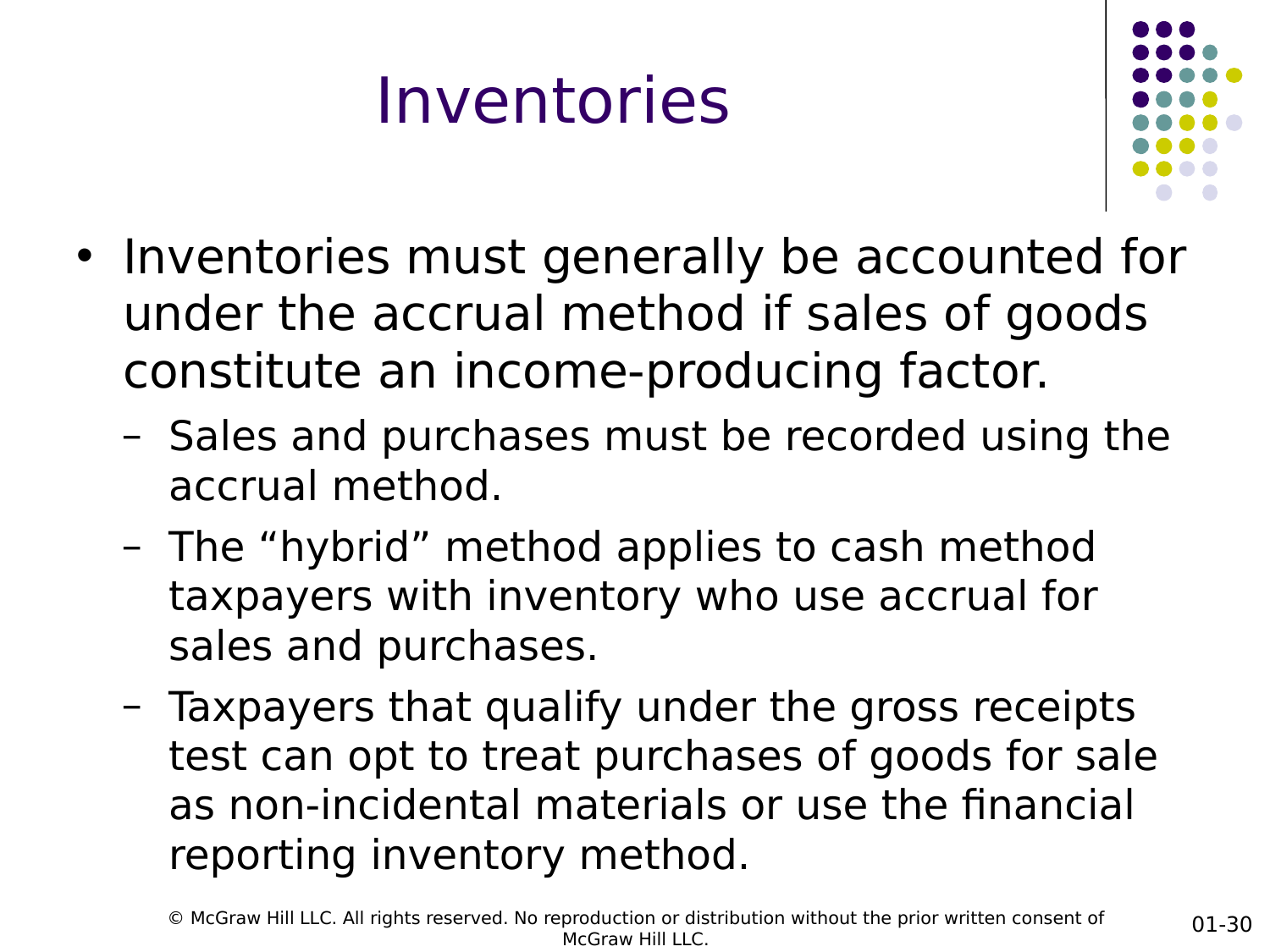

# Inventories
Inventories must generally be accounted for under the accrual method if sales of goods constitute an income-producing factor.
Sales and purchases must be recorded using the accrual method.
The “hybrid” method applies to cash method taxpayers with inventory who use accrual for sales and purchases.
Taxpayers that qualify under the gross receipts test can opt to treat purchases of goods for sale as non-incidental materials or use the financial reporting inventory method.
01-30